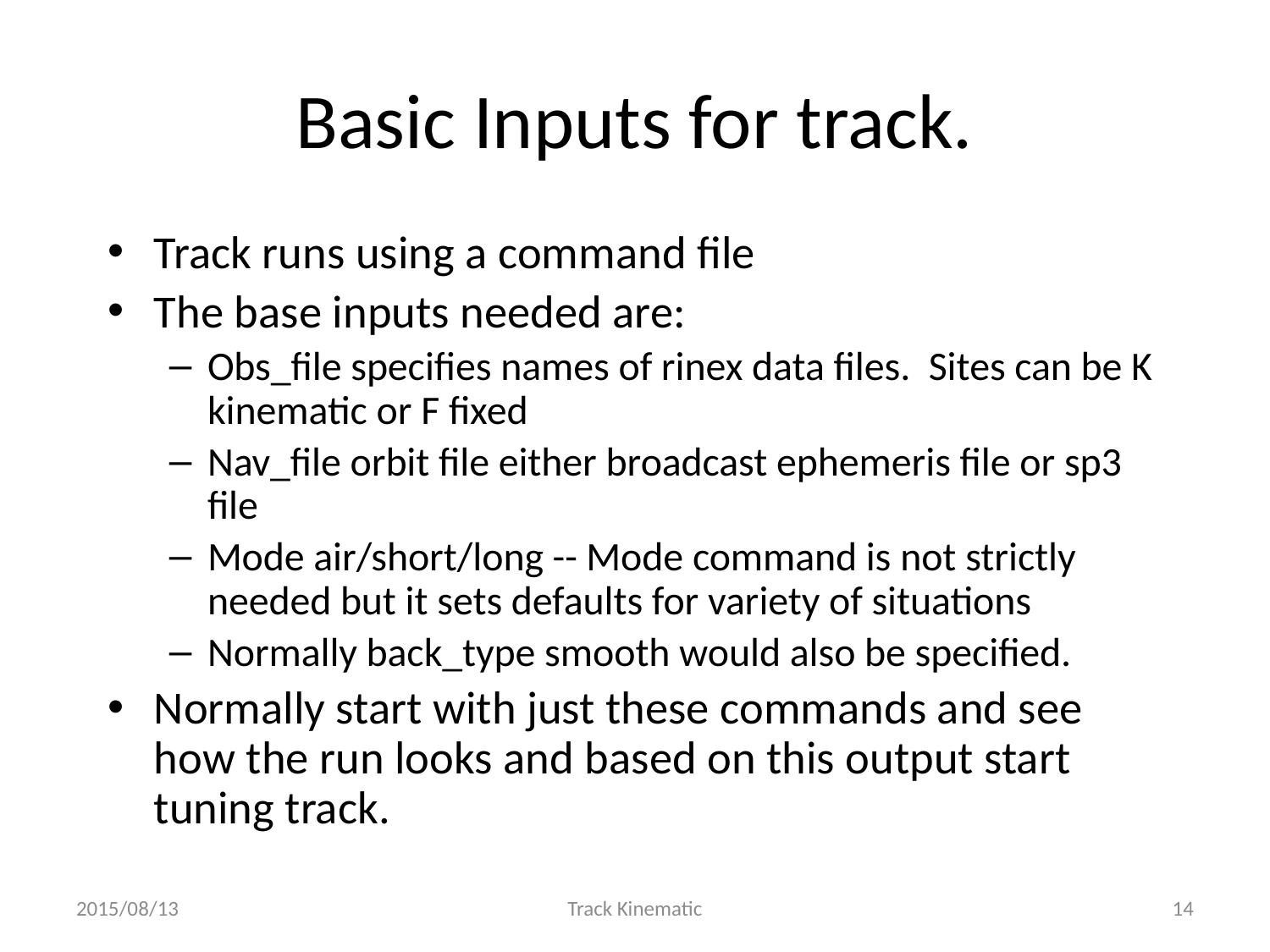

# Basic Inputs for track.
Track runs using a command file
The base inputs needed are:
Obs_file specifies names of rinex data files.  Sites can be K kinematic or F fixed
Nav_file orbit file either broadcast ephemeris file or sp3 file
Mode air/short/long -- Mode command is not strictly needed but it sets defaults for variety of situations
Normally back_type smooth would also be specified.
Normally start with just these commands and see how the run looks and based on this output start tuning track.
2015/08/13
Track Kinematic
14